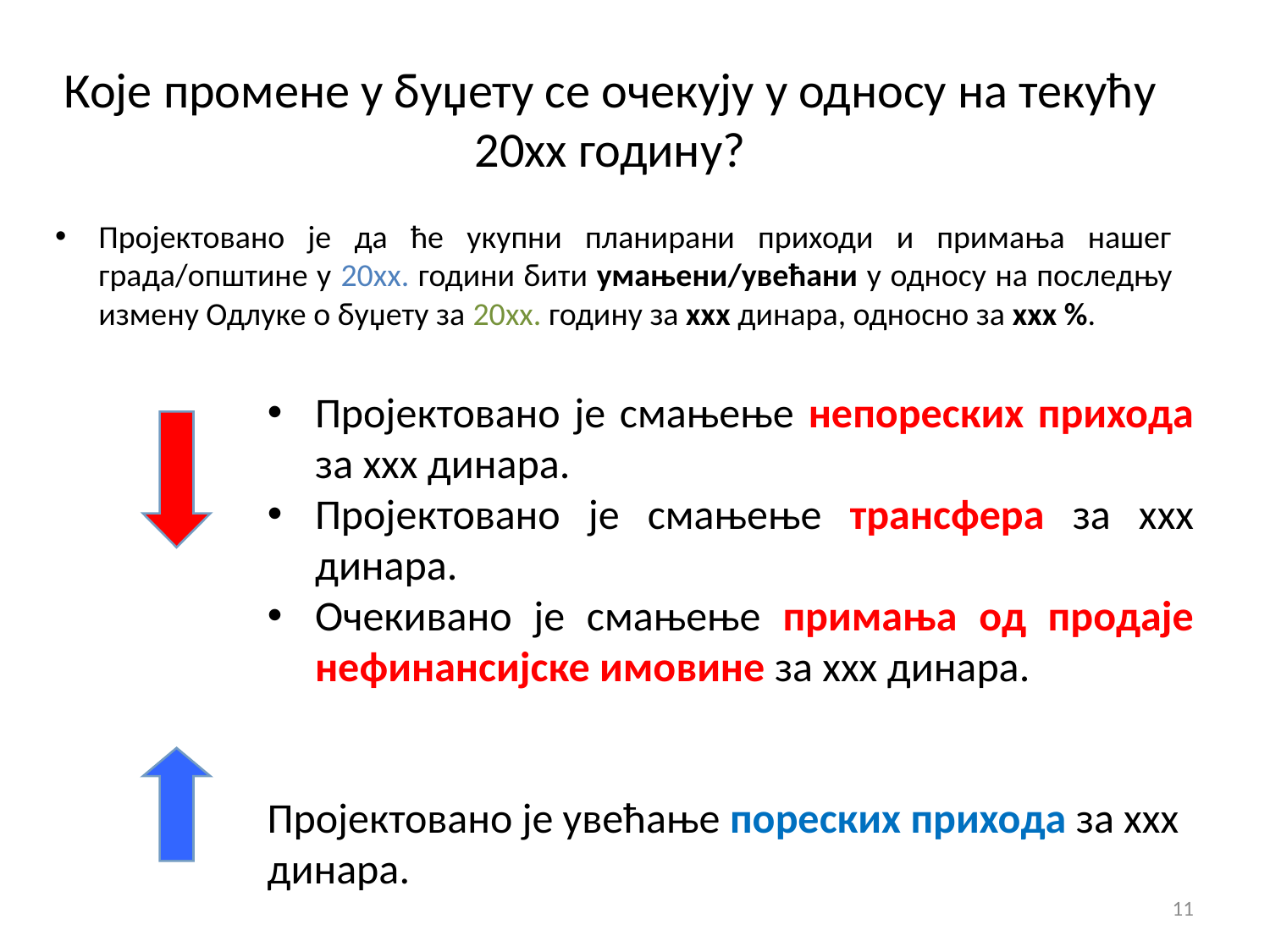

Које промене у буџету се очекују у односу на текућу 20хх годину?
Пројектовано је да ће укупни планирани приходи и примања нашег града/општине у 20хх. години бити умањени/увећани у односу на последњу измену Одлуке о буџету за 20хх. годину за ххх динара, односно за ххх %.

Пројектовано је смањење непореских прихода за ххх динара.
Пројектовано је смањење трансфера за ххх динара.
Очекивано је смањење примања од продаје нефинансијске имовине за ххх динара.

Пројектовано је увећање пореских прихода за ххх динара.
11